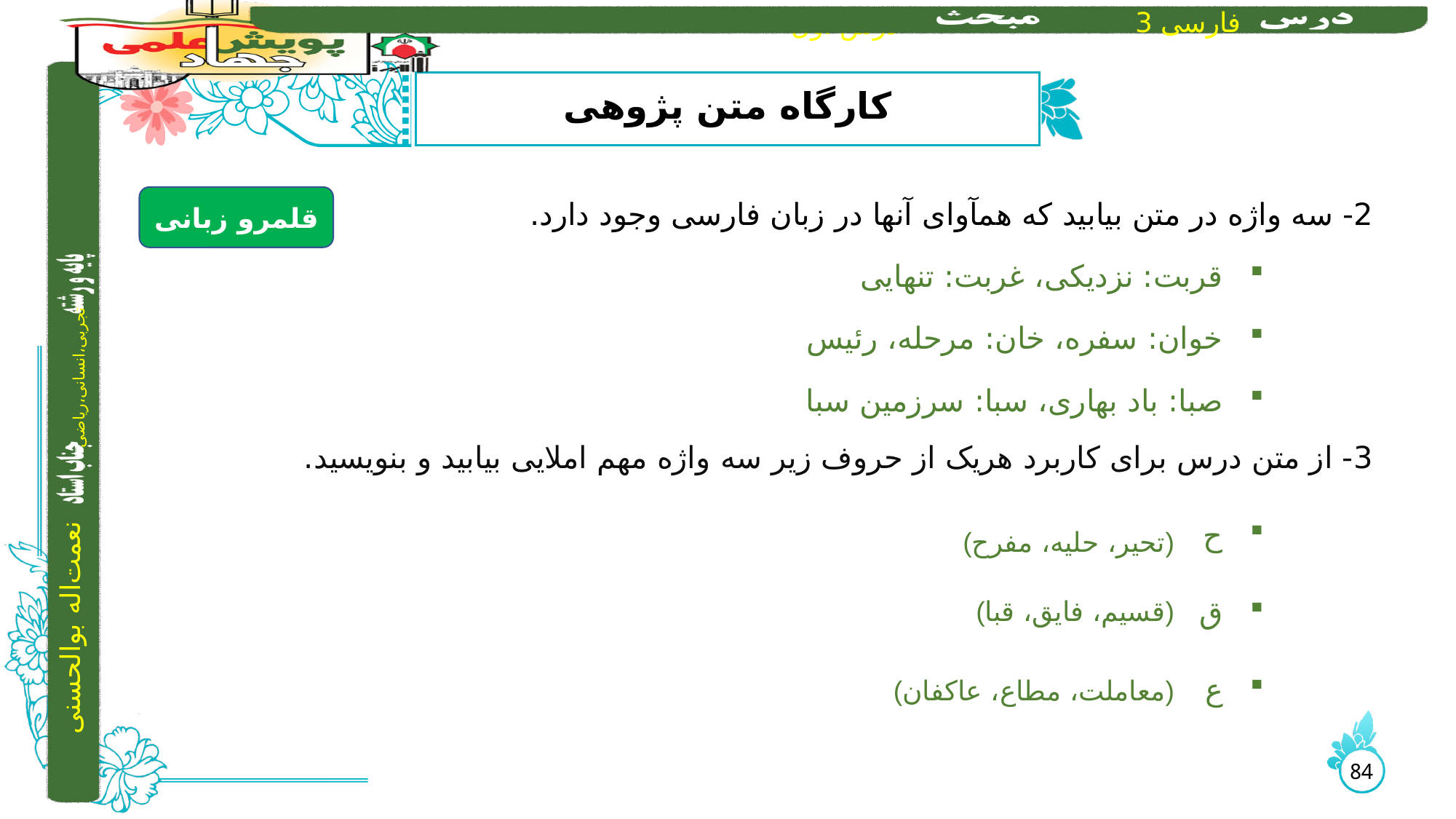

# کارگاه متن پژوهی
2- سه واژه در متن بیابید که هم­آوای آن­ها در زبان فارسی وجود دارد.
قربت: نزدیکی، غربت: تنهایی
خوان: سفره، خان: مرحله، رئیس
صبا: باد بهاری، سبا: سرزمین سبا
3- از متن درس برای کاربرد هریک از حروف زیر سه واژه مهم املایی بیابید و بنویسید.
ح
ق
ع

قلمرو زبانی
(تحیر، حلیه، مفرح)
(قسیم، فایق، قبا)
(معاملت، مطاع، عاکفان)